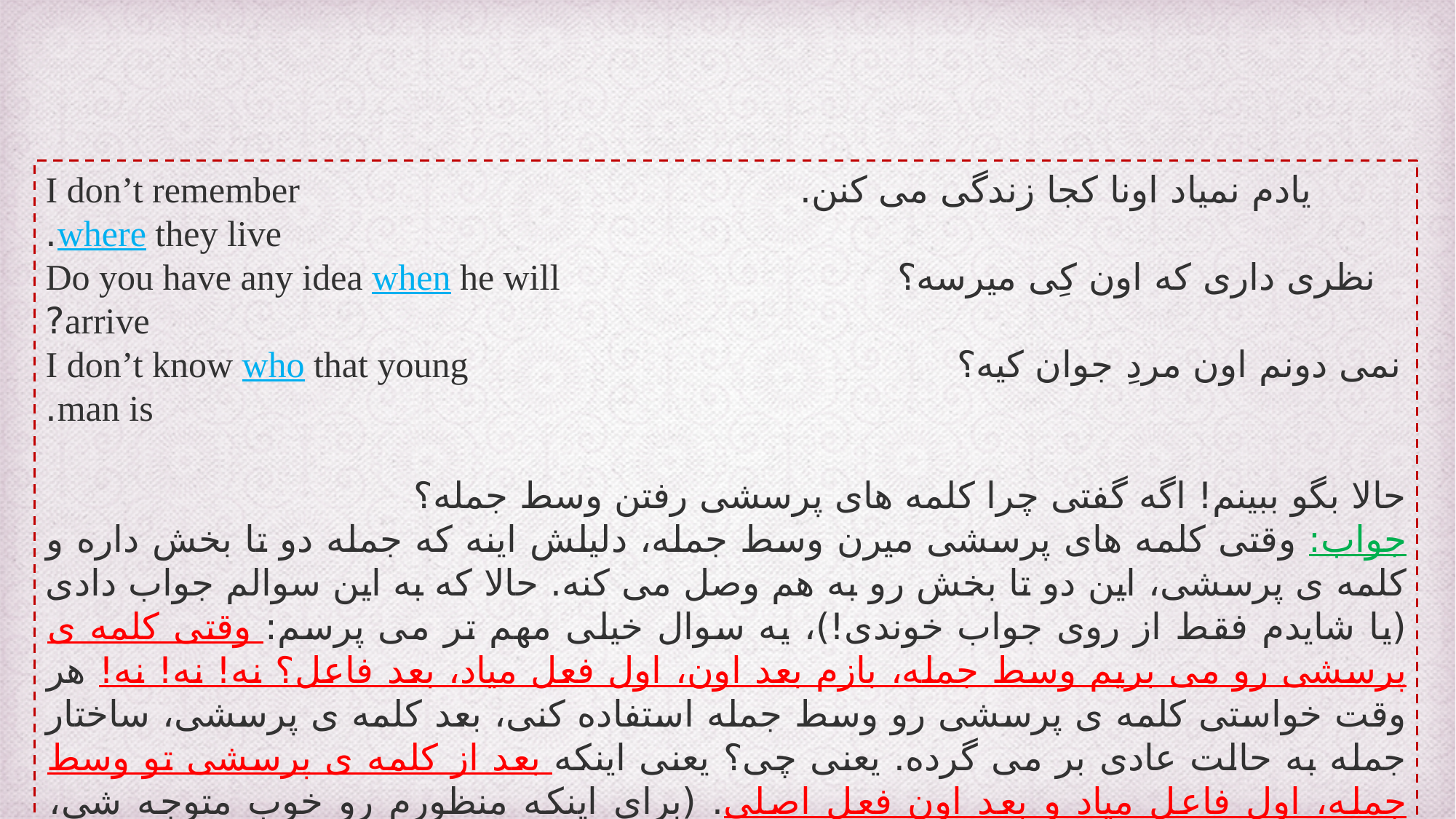

یادم نمیاد اونا کجا زندگی می کنن.                                           I don’t remember where they live.
نظری داری که اون کِی میرسه؟                             Do you have any idea when he will arrive?
نمی دونم اون مردِ جوان کیه؟                                          I don’t know who that young man is.

حالا بگو ببینم! اگه گفتی چرا کلمه های پرسشی رفتن وسط جمله؟
جواب: وقتی کلمه های پرسشی میرن وسط جمله، دلیلش اینه که جمله دو تا بخش داره و کلمه ی پرسشی، این دو تا بخش رو به هم وصل می کنه. حالا که به این سوالم جواب دادی (یا شایدم فقط از روی جواب خوندی!)، یه سوال خیلی مهم تر می پرسم: وقتی کلمه ی پرسشی رو می بریم وسط جمله، بازم بعد اون، اول فعل میاد، بعد فاعل؟ نه! نه! نه! هر وقت خواستی کلمه ی پرسشی رو وسط جمله استفاده کنی، بعد کلمه ی پرسشی، ساختار جمله به حالت عادی بر می گرده. یعنی چی؟ یعنی اینکه بعد از کلمه ی پرسشی تو وسط جمله، اول فاعل میاد و بعد اون فعل اصلی. (برای اینکه منظورم رو خوب متوجه شی، دوباره یه نیگا به مثال های بال بنداز.)